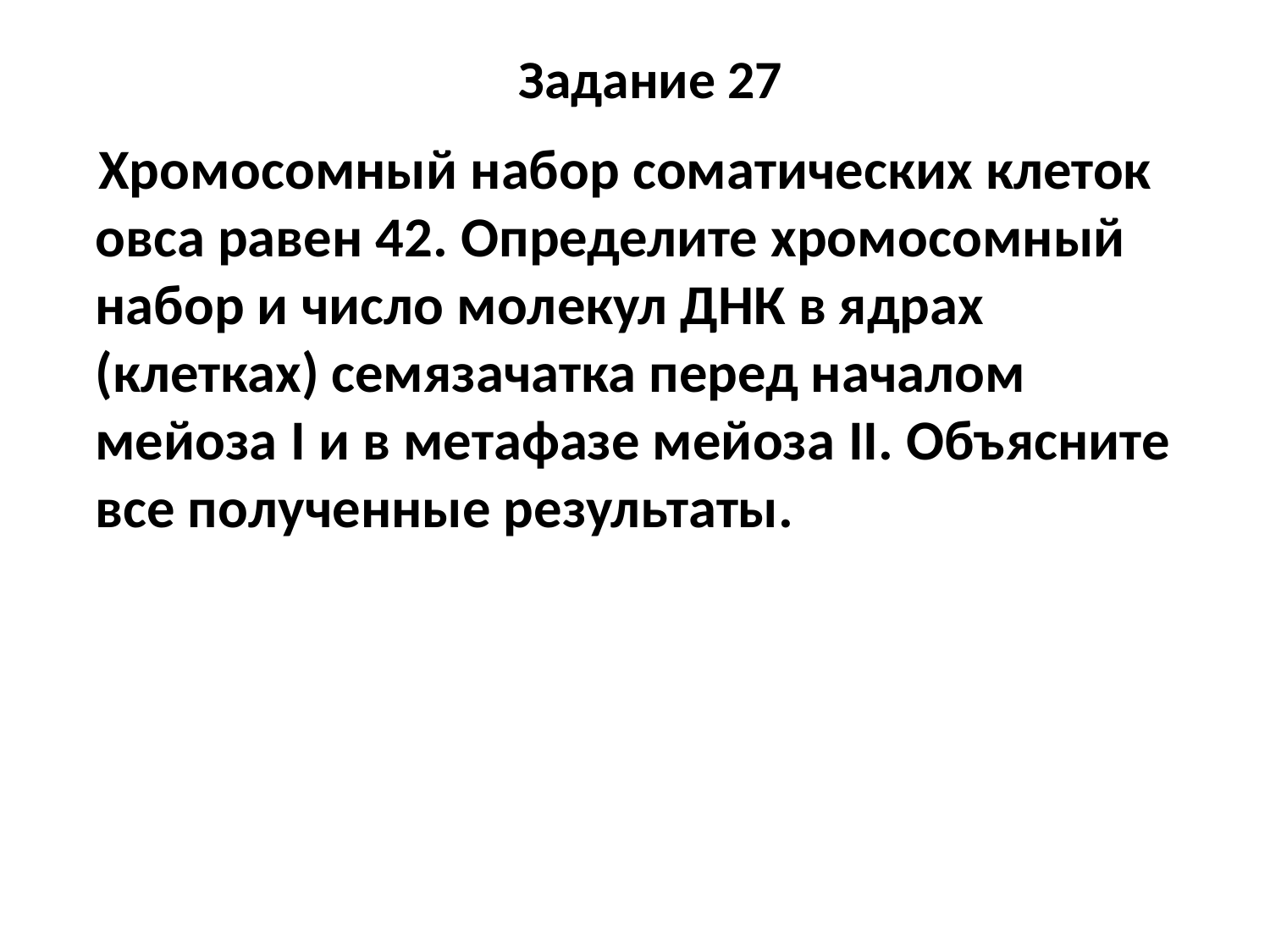

# Задание 27
    Хромосомный набор соматических клеток овса равен 42. Определите хромосомный набор и число молекул ДНК в ядрах (клетках) семязачатка перед началом мейоза I и в метафазе мейоза II. Объясните все полученные результаты.